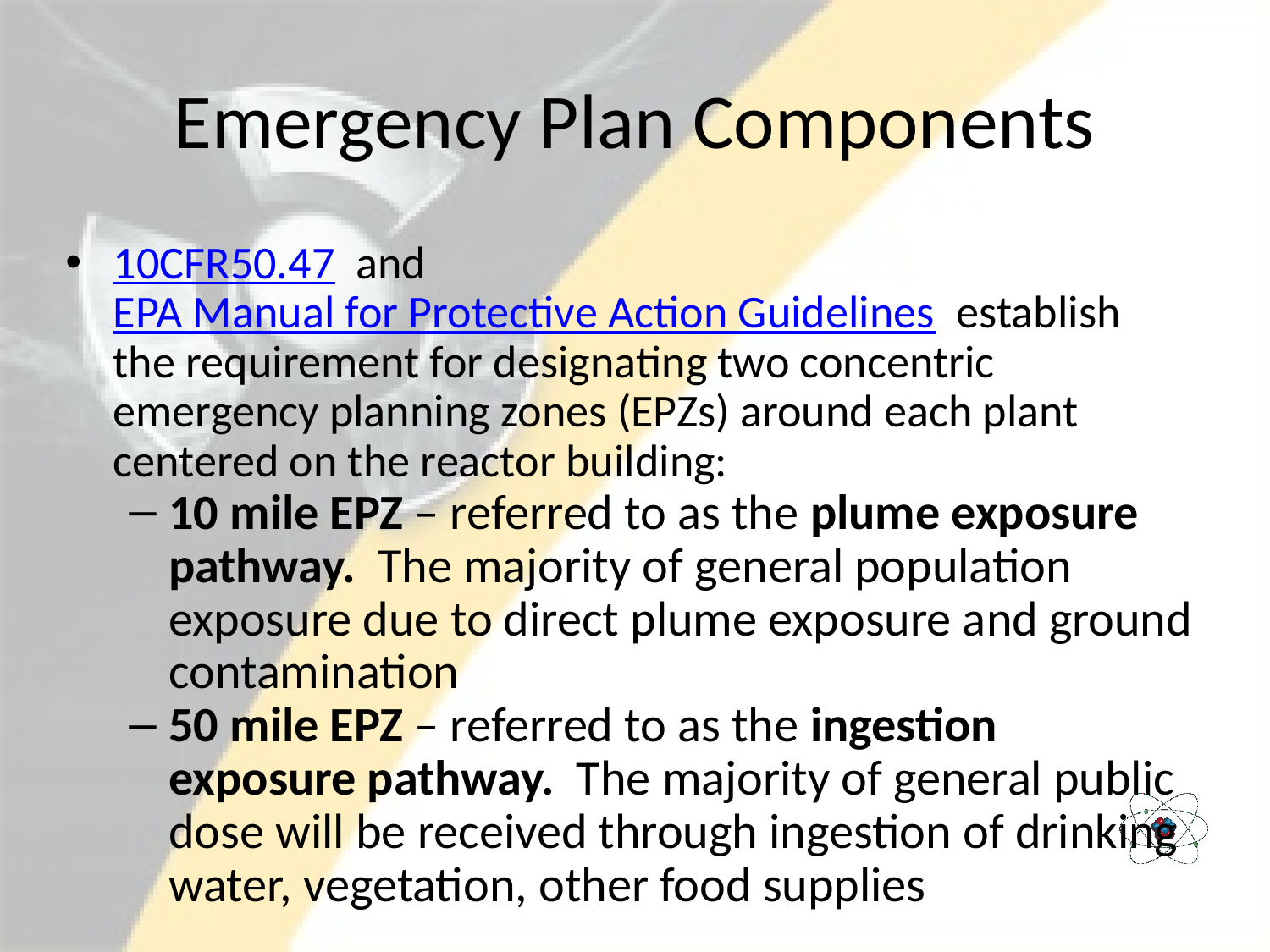

# Emergency Plan Components
10CFR50.47  and EPA Manual for Protective Action Guidelines  establish the requirement for designating two concentric emergency planning zones (EPZs) around each plant centered on the reactor building:
10 mile EPZ – referred to as the plume exposure pathway.  The majority of general population exposure due to direct plume exposure and ground contamination
50 mile EPZ – referred to as the ingestion exposure pathway.  The majority of general public dose will be received through ingestion of drinking water, vegetation, other food supplies